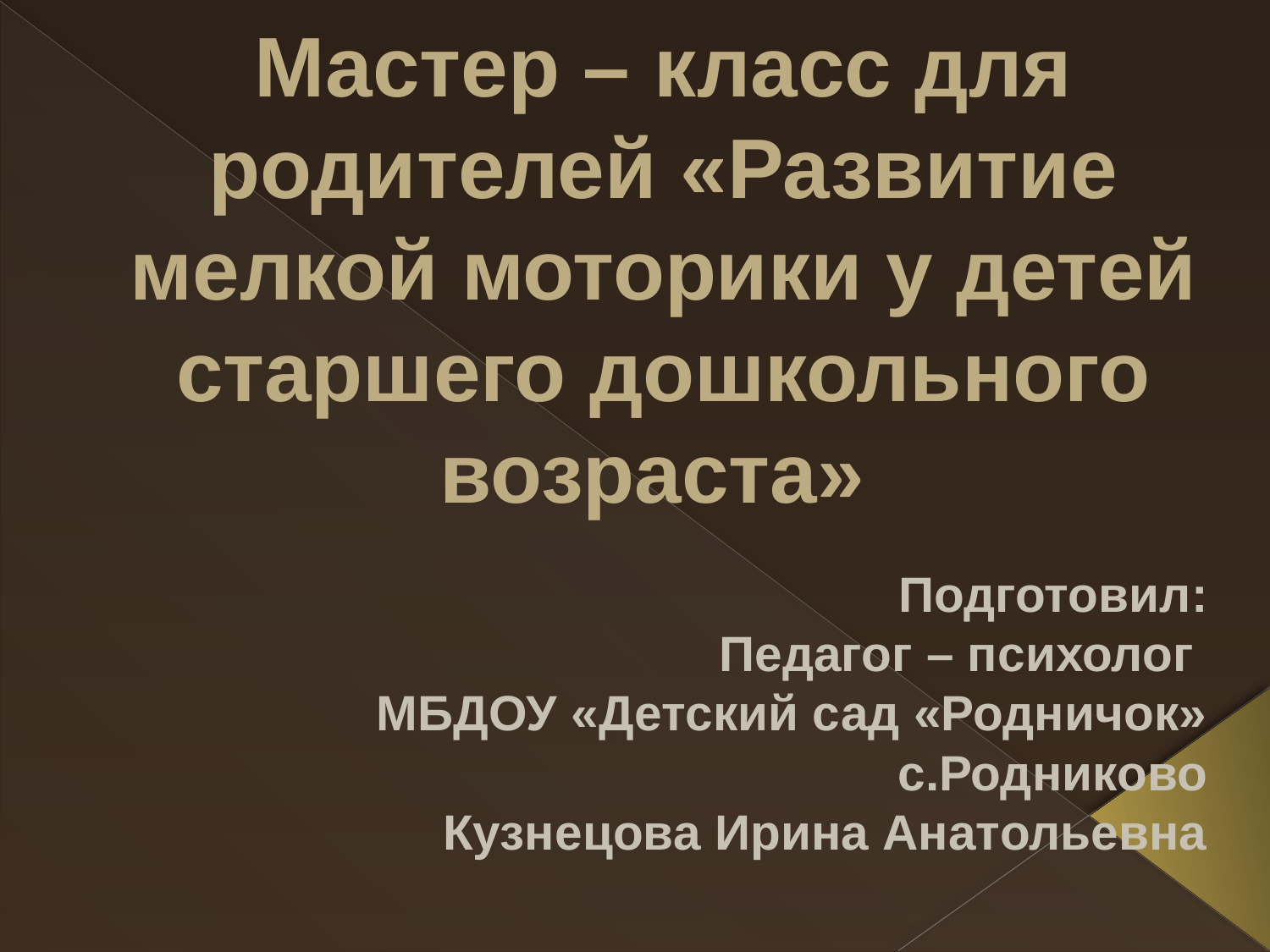

# Мастер – класс для родителей «Развитие мелкой моторики у детей старшего дошкольного возраста»
Подготовил:
Педагог – психолог
МБДОУ «Детский сад «Родничок» с.Родниково
Кузнецова Ирина Анатольевна